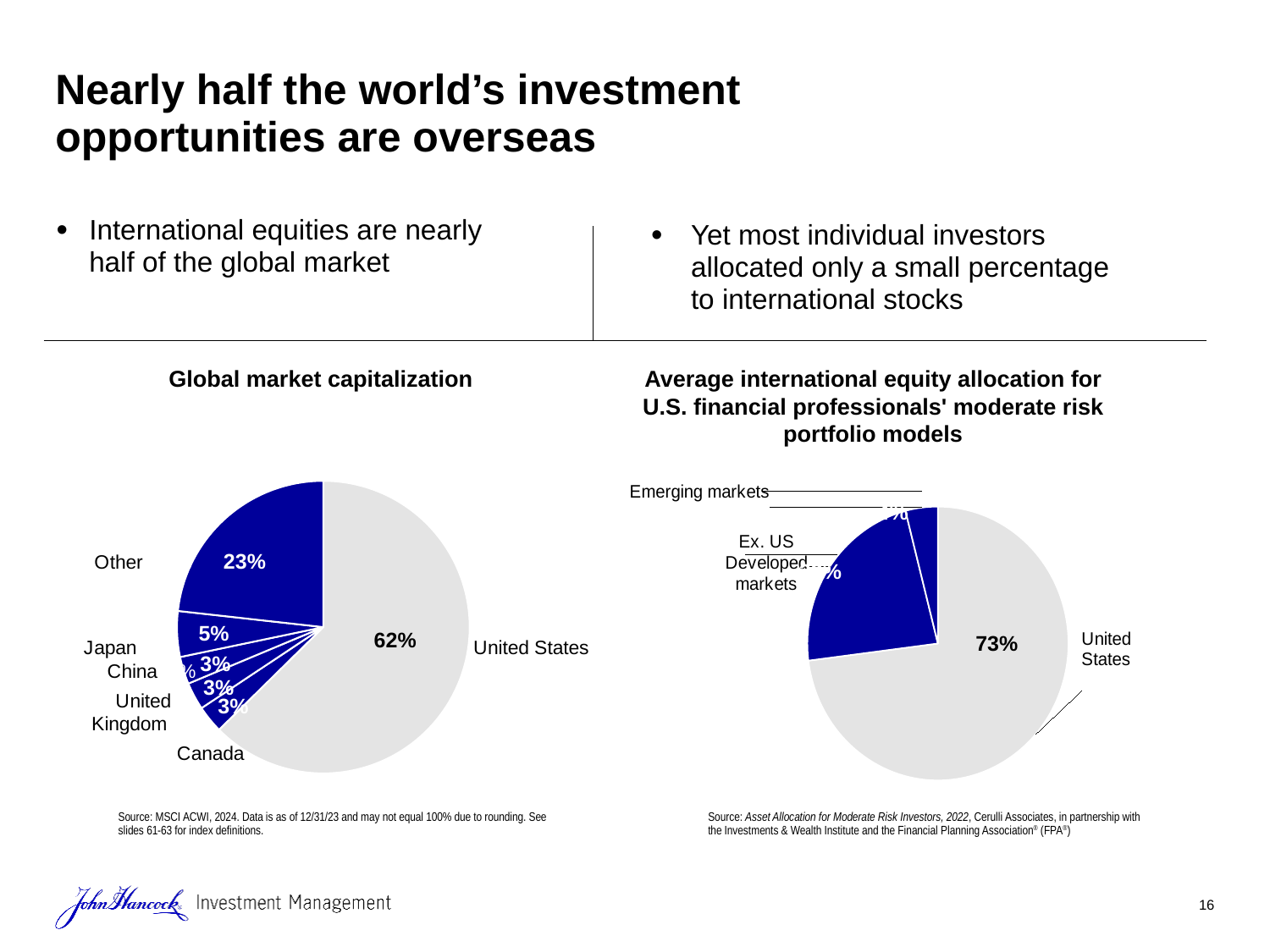

# Nearly half the world’s investment opportunities are overseas
International equities are nearly
half of the global market
Yet most individual investors allocated only a small percentage to international stocks
Global market capitalization
Average international equity allocation for U.S. financial professionals' moderate risk portfolio models

### Chart

| Category | Column1 | Column2 |
|---|---|---|
| United States | 0.62 | 0.0 |
| Canada | 0.03 | 0.0 |
| UK | 0.03 | 0.0 |
| China | 0.03 | 0.0 |
| Japan | 0.05 | 0.0 |
| Other | 0.23 | 0.0 |

### Chart

| Category | Column1 |
|---|---|
| United States | 0.73 |
| Ex. US | 0.23 |
| Emerging markets | 0.04 |
4%
23%
73%
23%
5%
62%
3%
3%
3%
Source: Asset Allocation for Moderate Risk Investors, 2022, Cerulli Associates, in partnership with the Investments & Wealth Institute and ​​​​​​​​​​​​​​​​​​​​​​​the Financial Planning Association® (FPA®)
Source: MSCI ACWI, 2024. Data is as of 12/31/23 and may not equal 100% due to rounding. See slides 61-63 for index definitions.
16